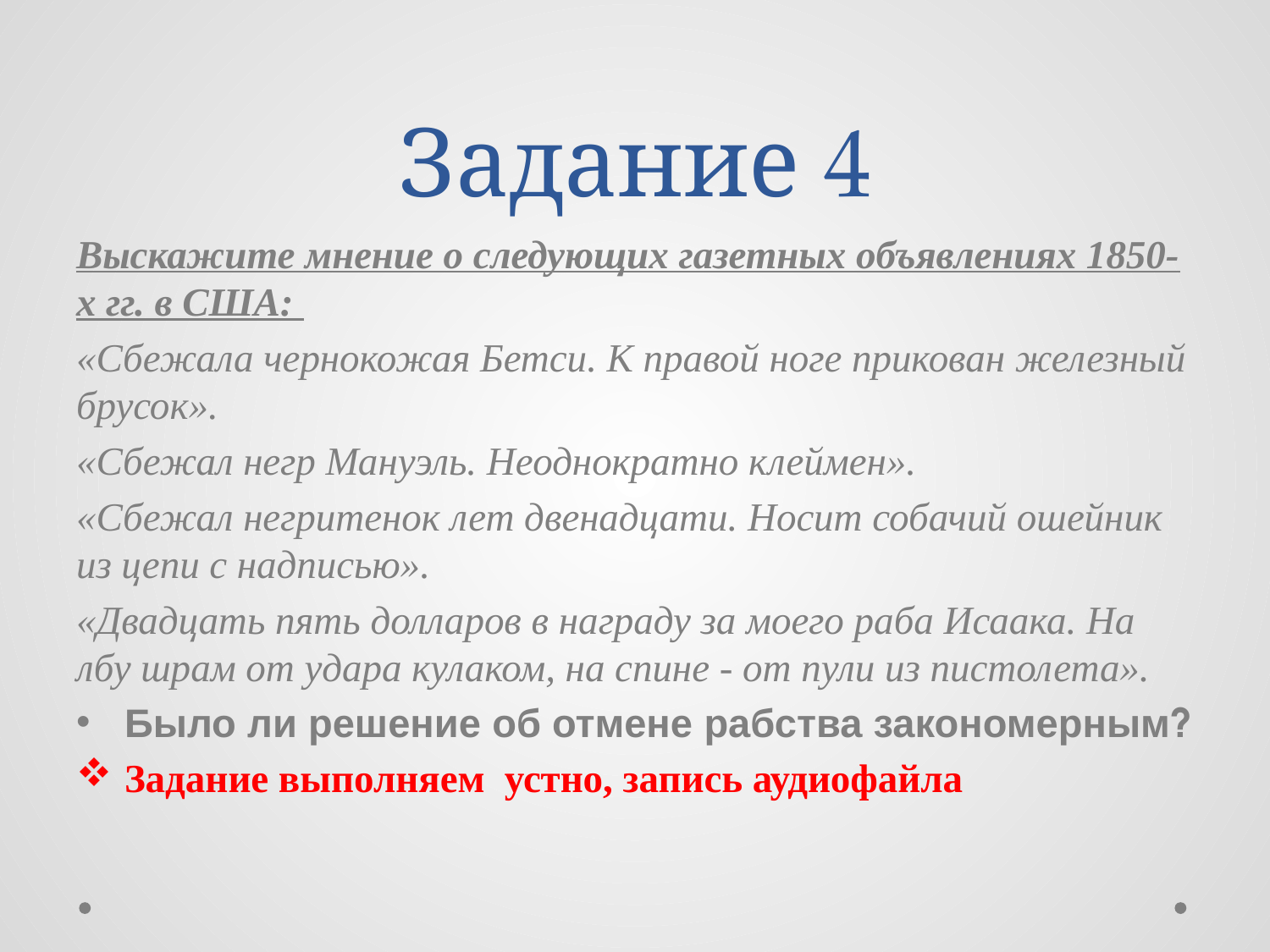

# Задание 4
Выскажите мнение о следующих газетных объявлениях 1850-х гг. в США:
«Сбежала чернокожая Бетси. К правой ноге прикован железный брусок».
«Сбежал негр Мануэль. Неоднократно клеймен».
«Сбежал негритенок лет двенадцати. Носит собачий ошейник из цепи с надписью».
«Двадцать пять долларов в награду за моего раба Исаака. На лбу шрам от удара кулаком, на спине - от пули из пистолета».
Было ли решение об отмене рабства закономерным?
Задание выполняем  устно, запись аудиофайла